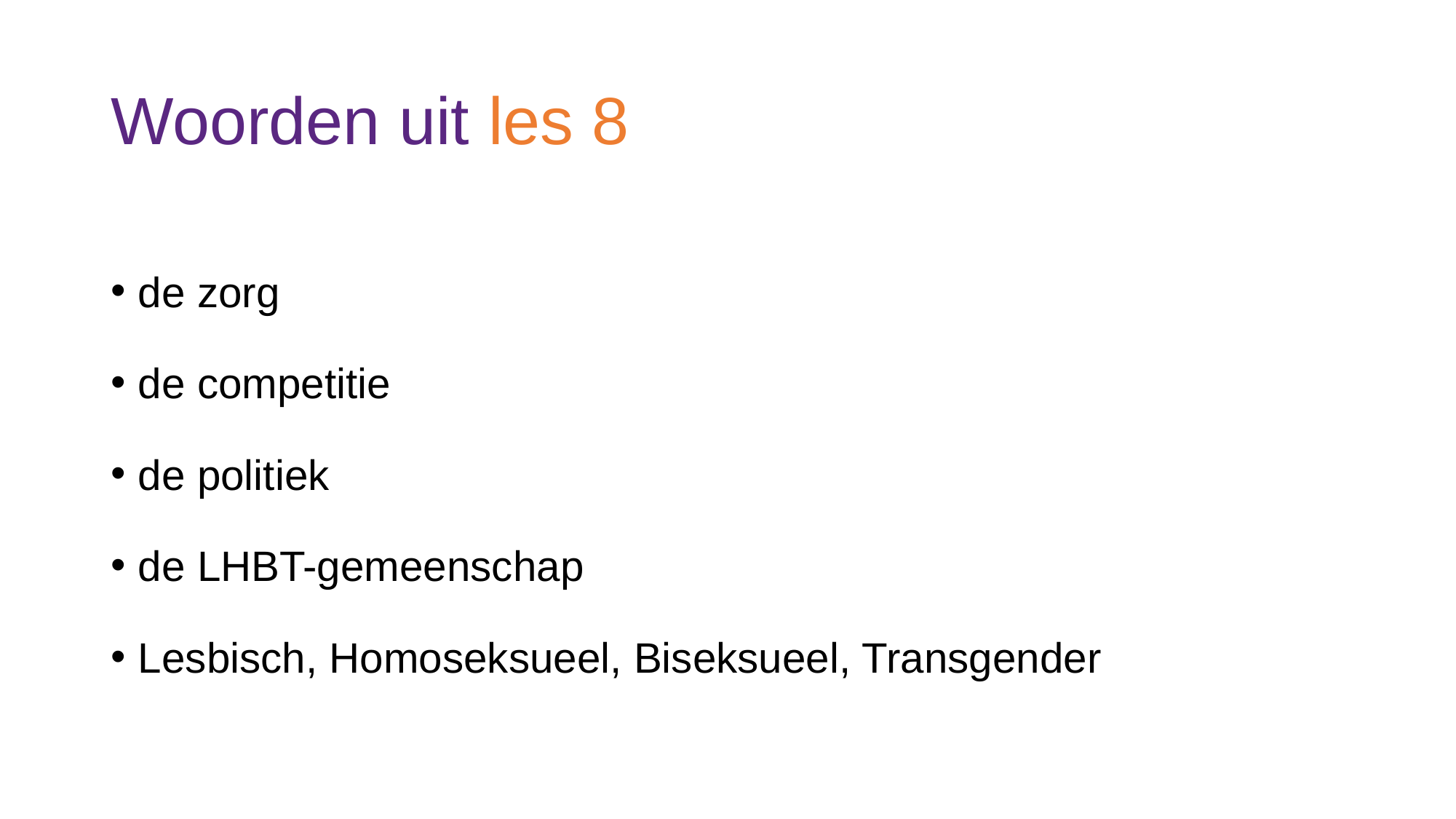

# Woorden uit les 8
de zorg
de competitie
de politiek
de LHBT-gemeenschap
Lesbisch, Homoseksueel, Biseksueel, Transgender